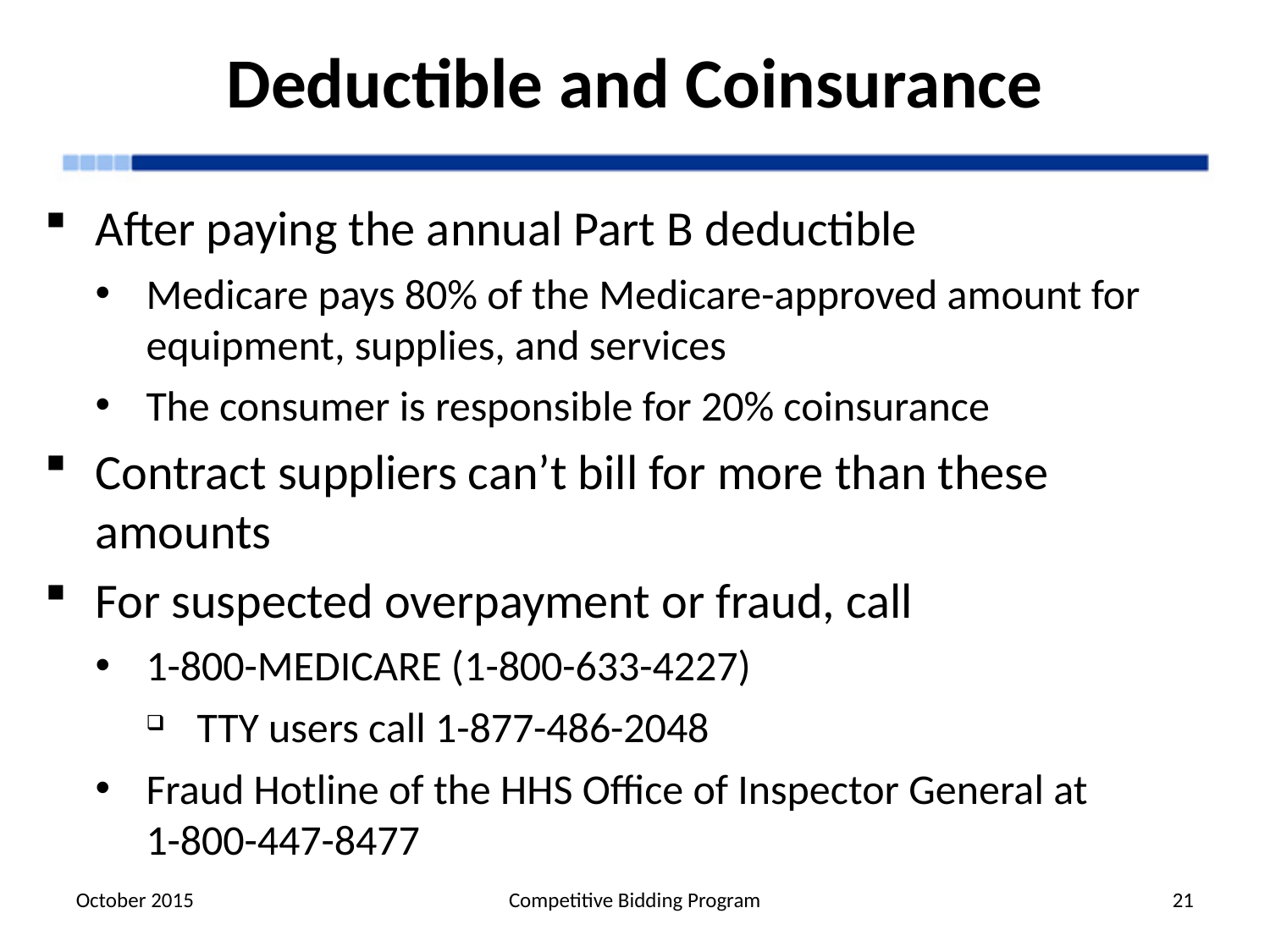

# Deductible and Coinsurance
After paying the annual Part B deductible
Medicare pays 80% of the Medicare-approved amount for equipment, supplies, and services
The consumer is responsible for 20% coinsurance
Contract suppliers can’t bill for more than these amounts
For suspected overpayment or fraud, call
1-800-MEDICARE (1-800-633-4227)
TTY users call 1-877-486-2048
Fraud Hotline of the HHS Office of Inspector General at            1-800-447-8477
October 2015
Competitive Bidding Program
21